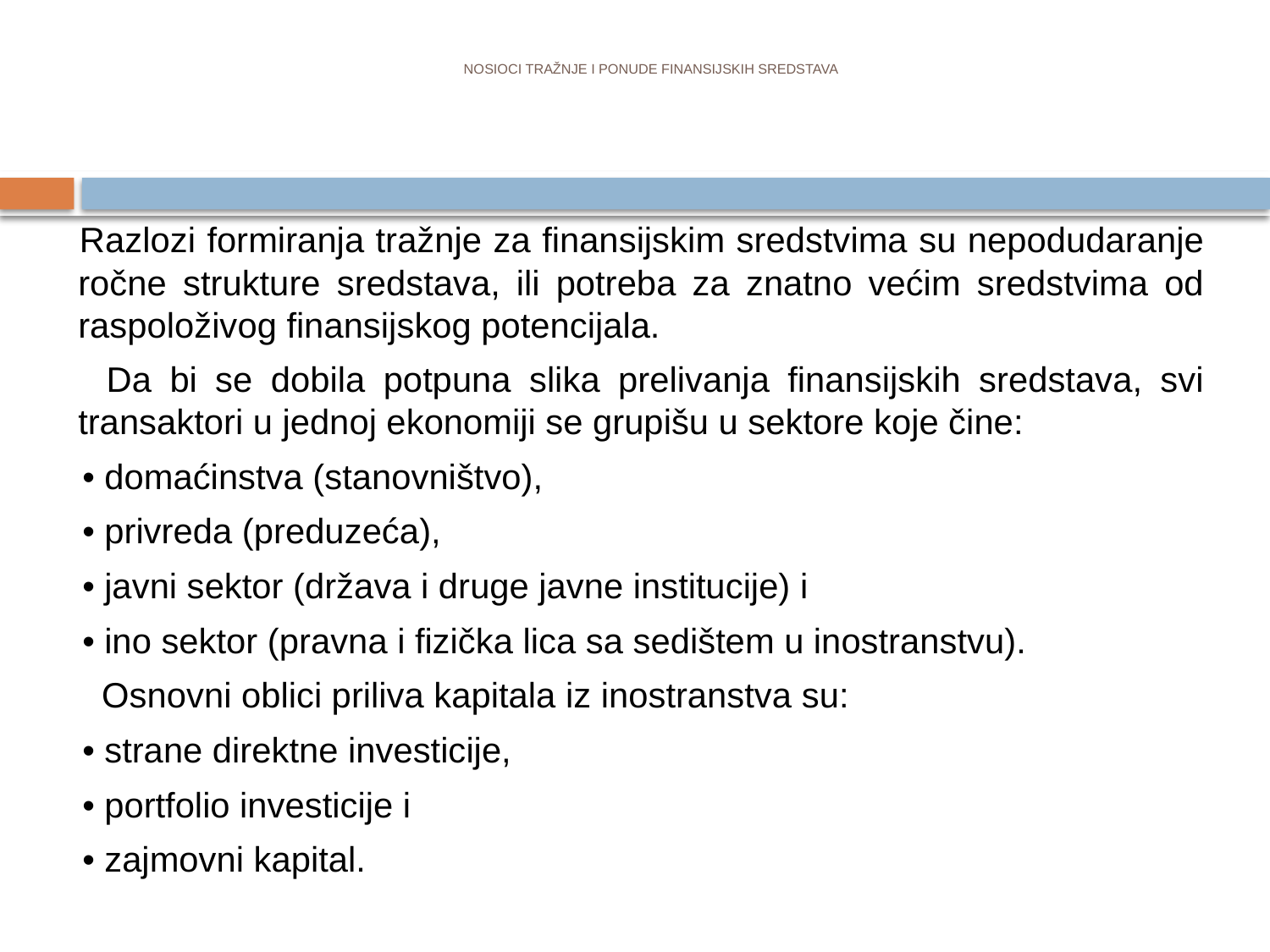

# NOSIOCI TRAŽNJE I PONUDE FINANSIJSKIH SREDSTAVA
    Razlozi formiranja tražnje za finansijskim sredstvima su nepodudaranje ročne strukture sredstava, ili potreba za znatno većim sredstvima od raspoloživog finansijskog potencijala.
    Da bi se dobila potpuna slika prelivanja finansijskih sredstava, svi transaktori u jednoj ekonomiji se grupišu u sektore koje čine:
     • domaćinstva (stanovništvo),
     • privreda (preduzeća),
     • javni sektor (država i druge javne institucije) i
     • ino sektor (pravna i fizička lica sa sedištem u inostranstvu).
       Osnovni oblici priliva kapitala iz inostranstva su:
     • strane direktne investicije,
     • portfolio investicije i
     • zajmovni kapital.